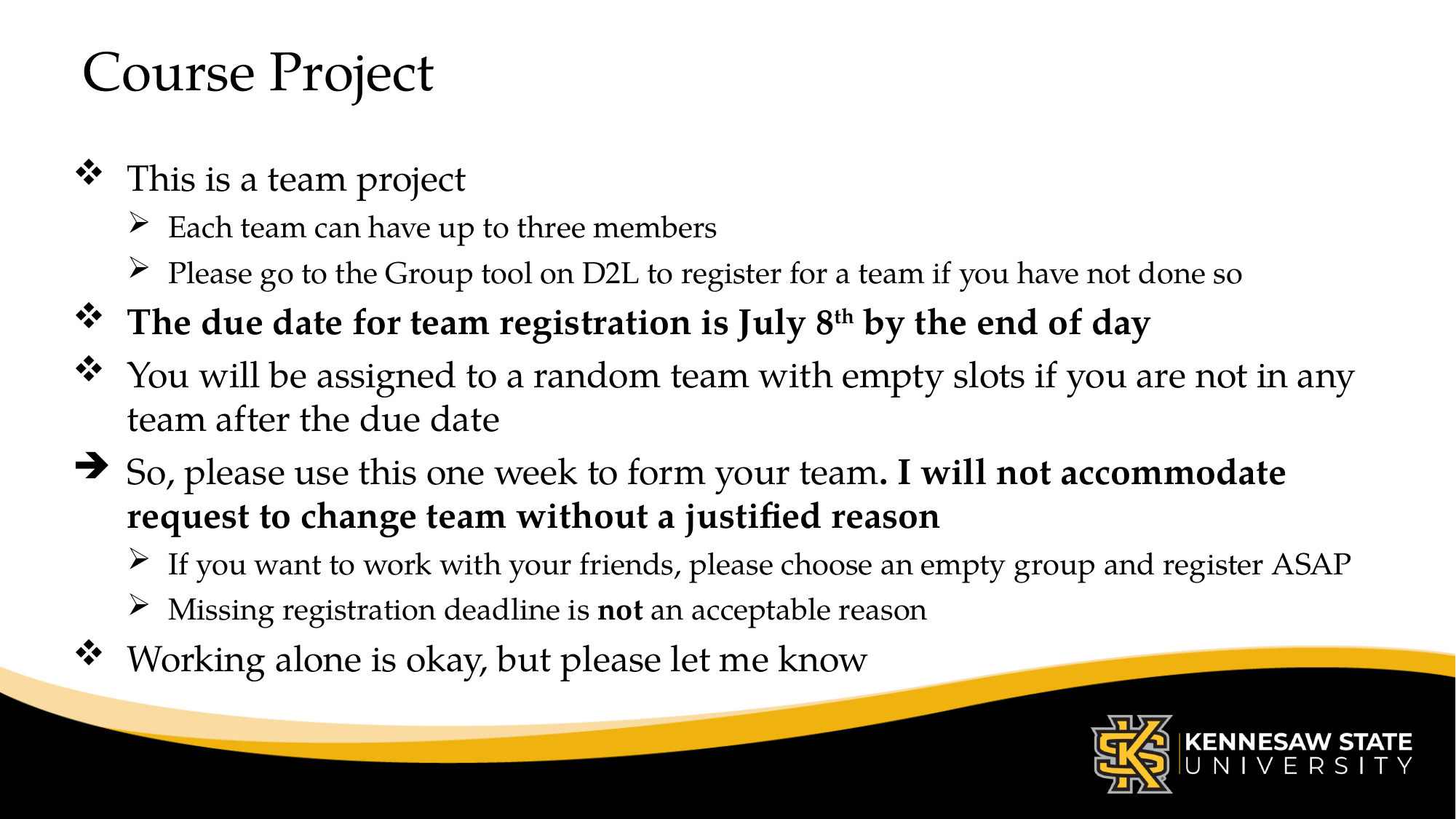

# Course Project
This is a team project
Each team can have up to three members
Please go to the Group tool on D2L to register for a team if you have not done so
The due date for team registration is July 8th by the end of day
You will be assigned to a random team with empty slots if you are not in any team after the due date
So, please use this one week to form your team. I will not accommodate request to change team without a justified reason
If you want to work with your friends, please choose an empty group and register ASAP
Missing registration deadline is not an acceptable reason
Working alone is okay, but please let me know